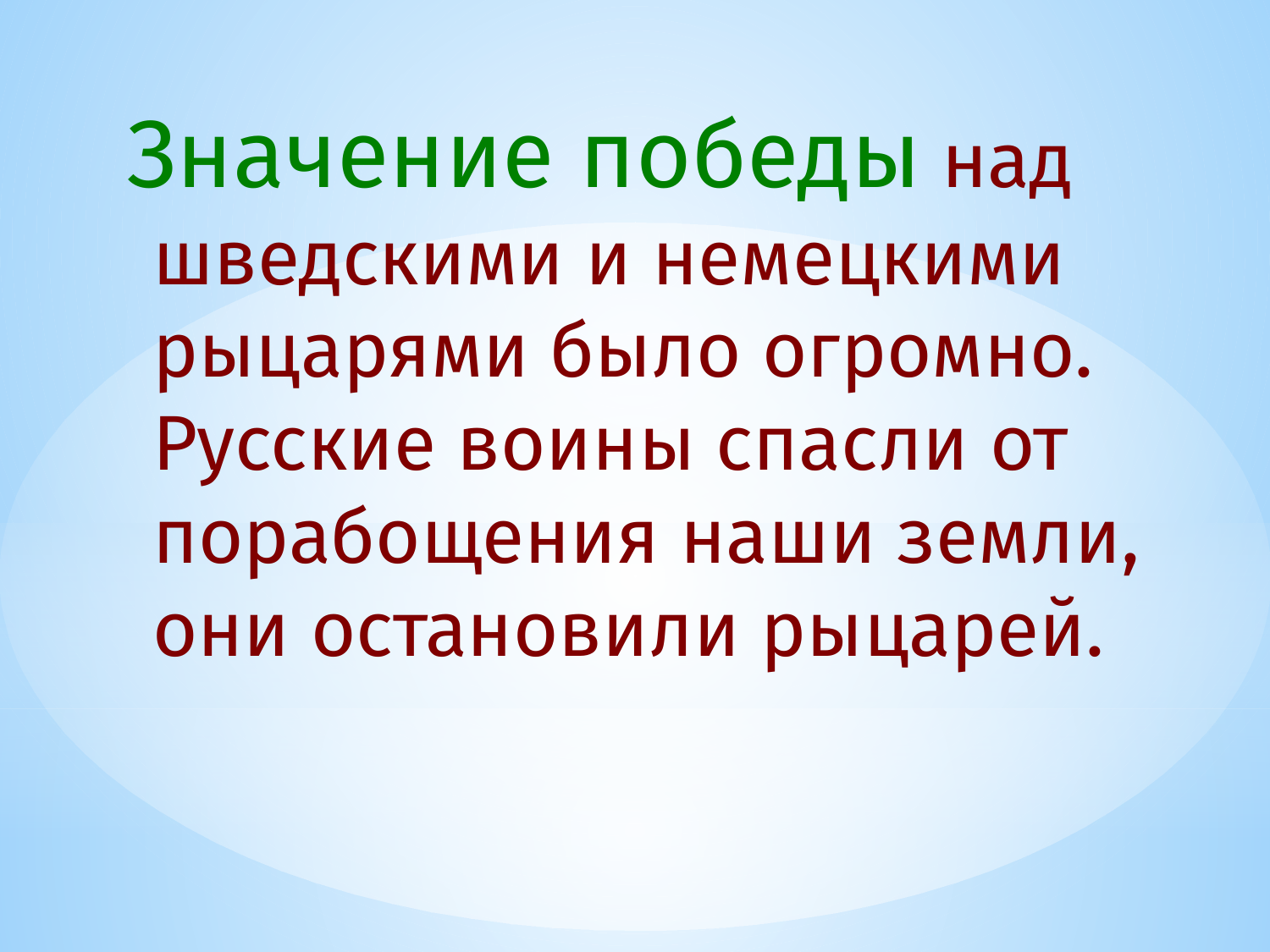

Значение победы над шведскими и немецкими рыцарями было огромно. Русские воины спасли от порабощения наши земли, они остановили рыцарей.